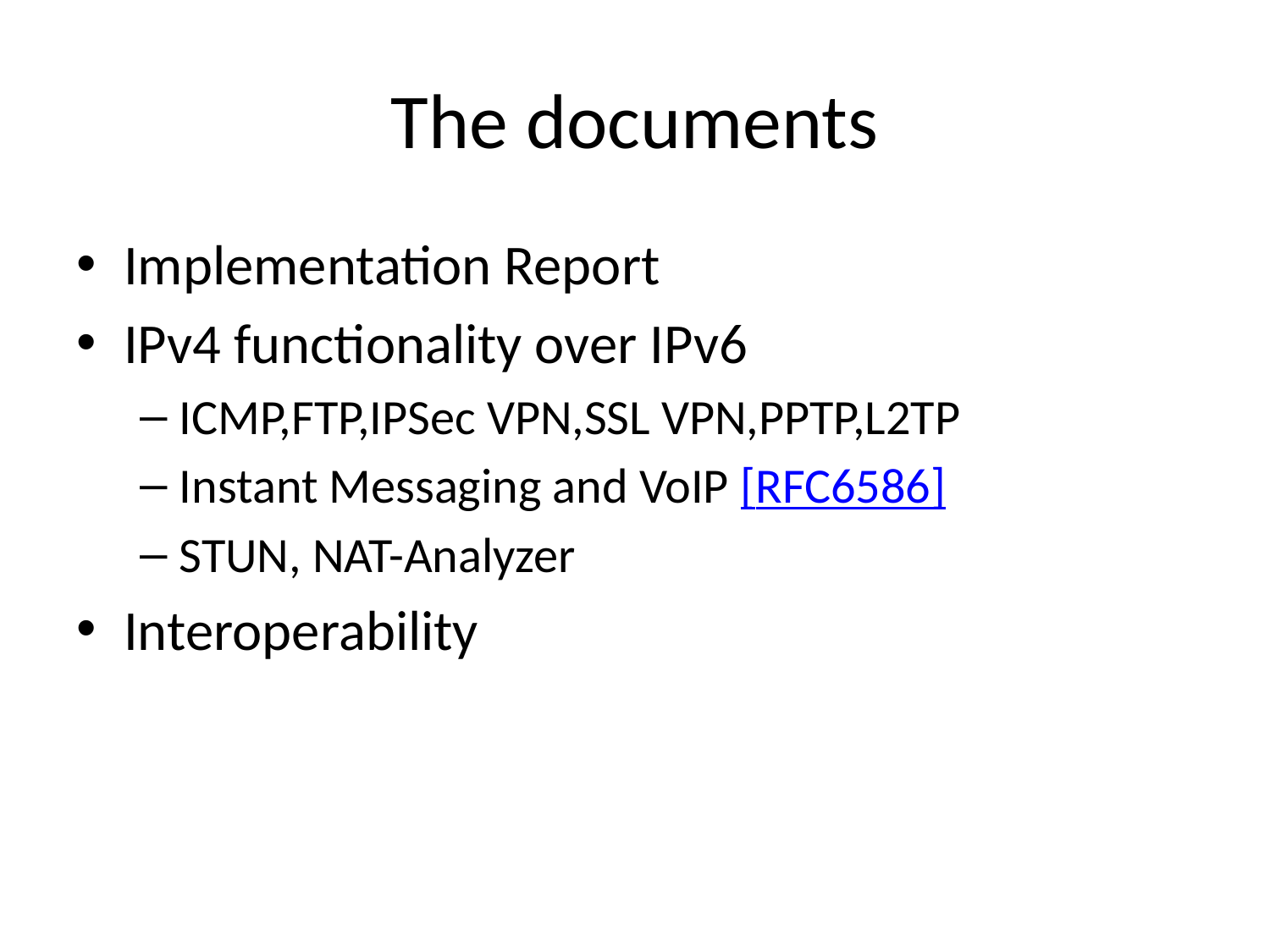

# The documents
Implementation Report
IPv4 functionality over IPv6
ICMP,FTP,IPSec VPN,SSL VPN,PPTP,L2TP
Instant Messaging and VoIP [RFC6586]
STUN, NAT-Analyzer
Interoperability